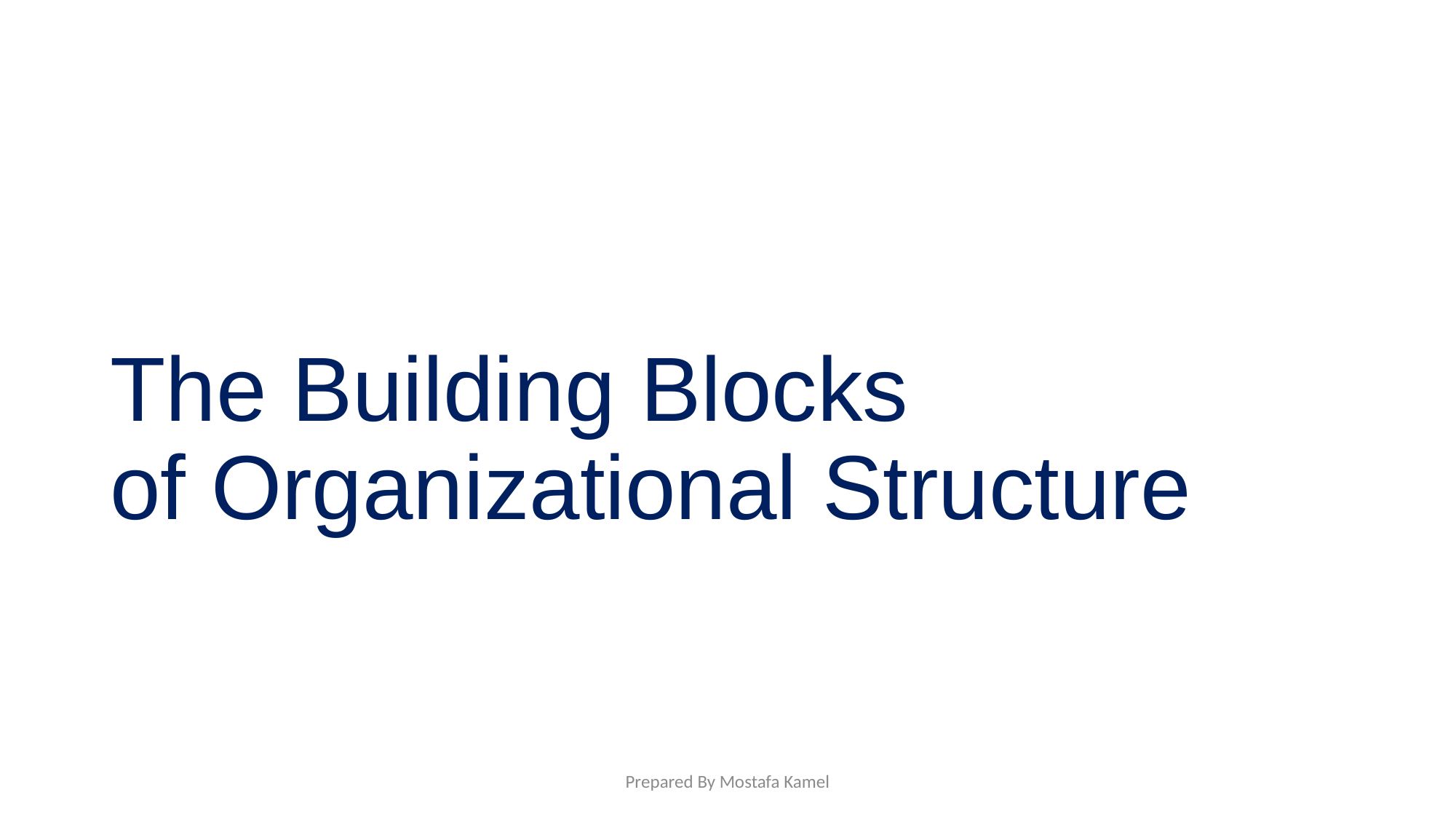

# The Building Blocks of Organizational Structure
Prepared By Mostafa Kamel